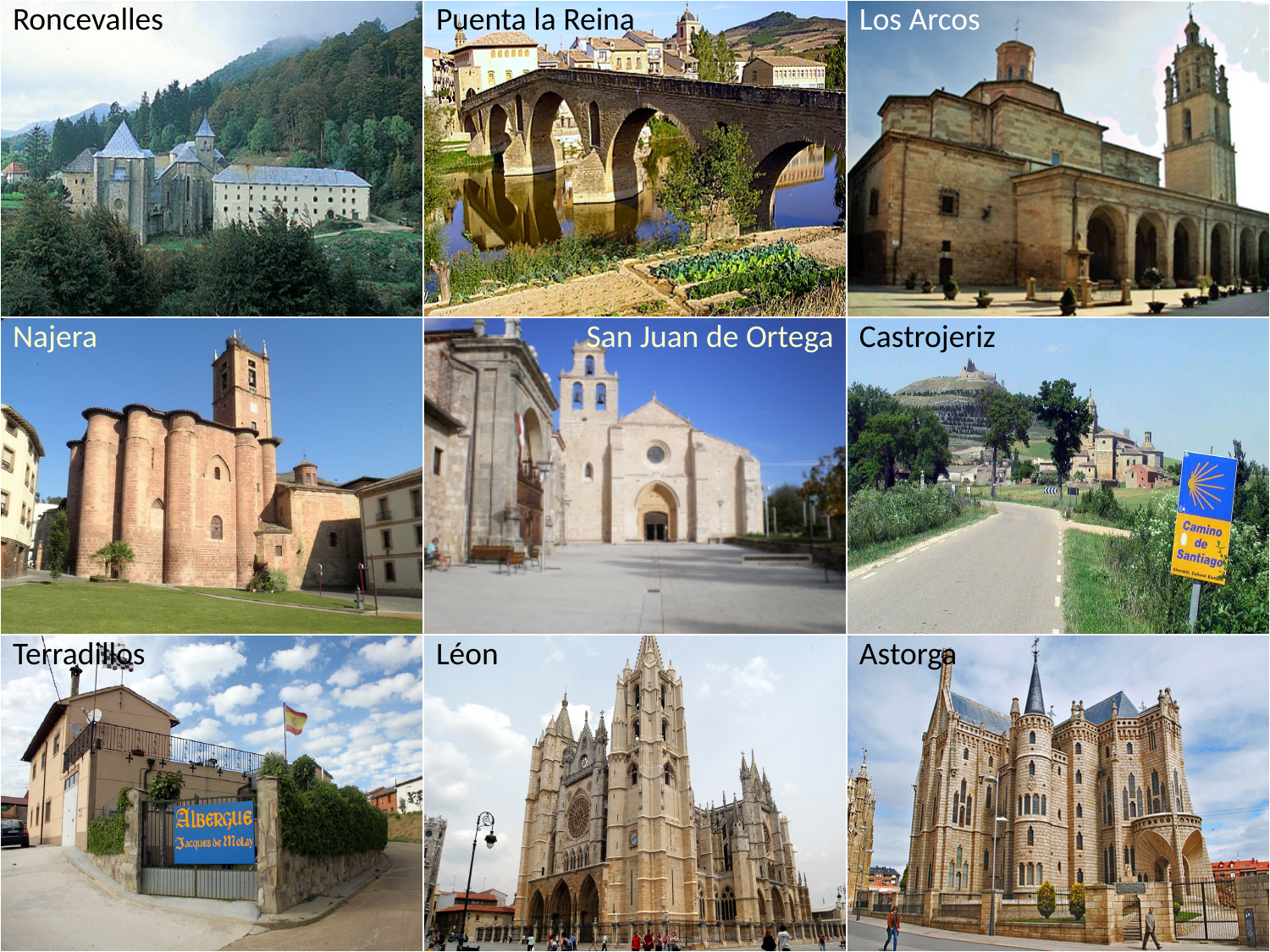

| Roncevalles | Puenta la Reina | Los Arcos |
| --- | --- | --- |
| Najera | San Juan de Ortega | Castrojeriz |
| Terradillos | Léon | Astorga |